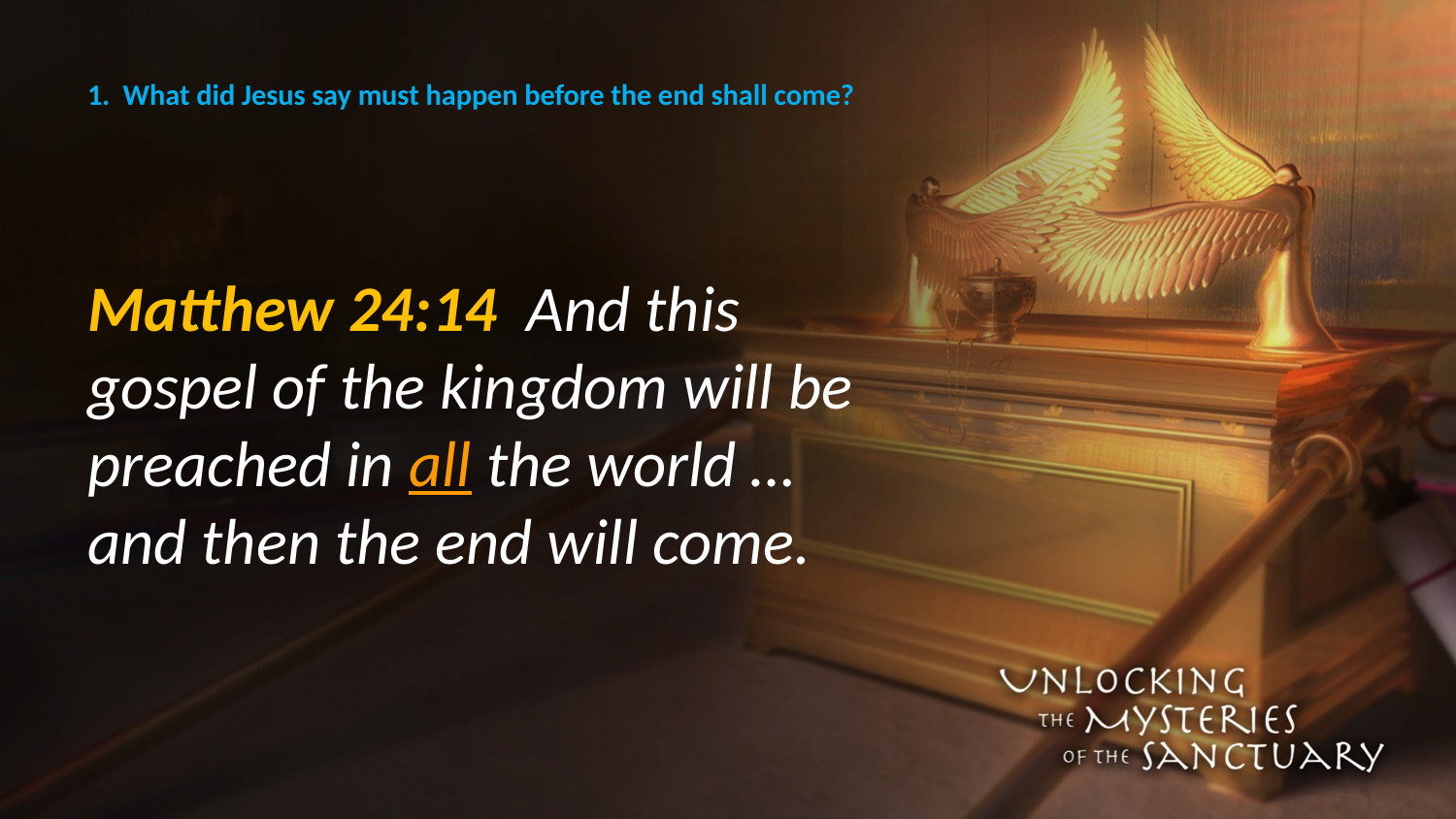

# 1.  What did Jesus say must happen before the end shall come?

Matthew 24:14  And this gospel of the kingdom will be preached in all the world … and then the end will come.